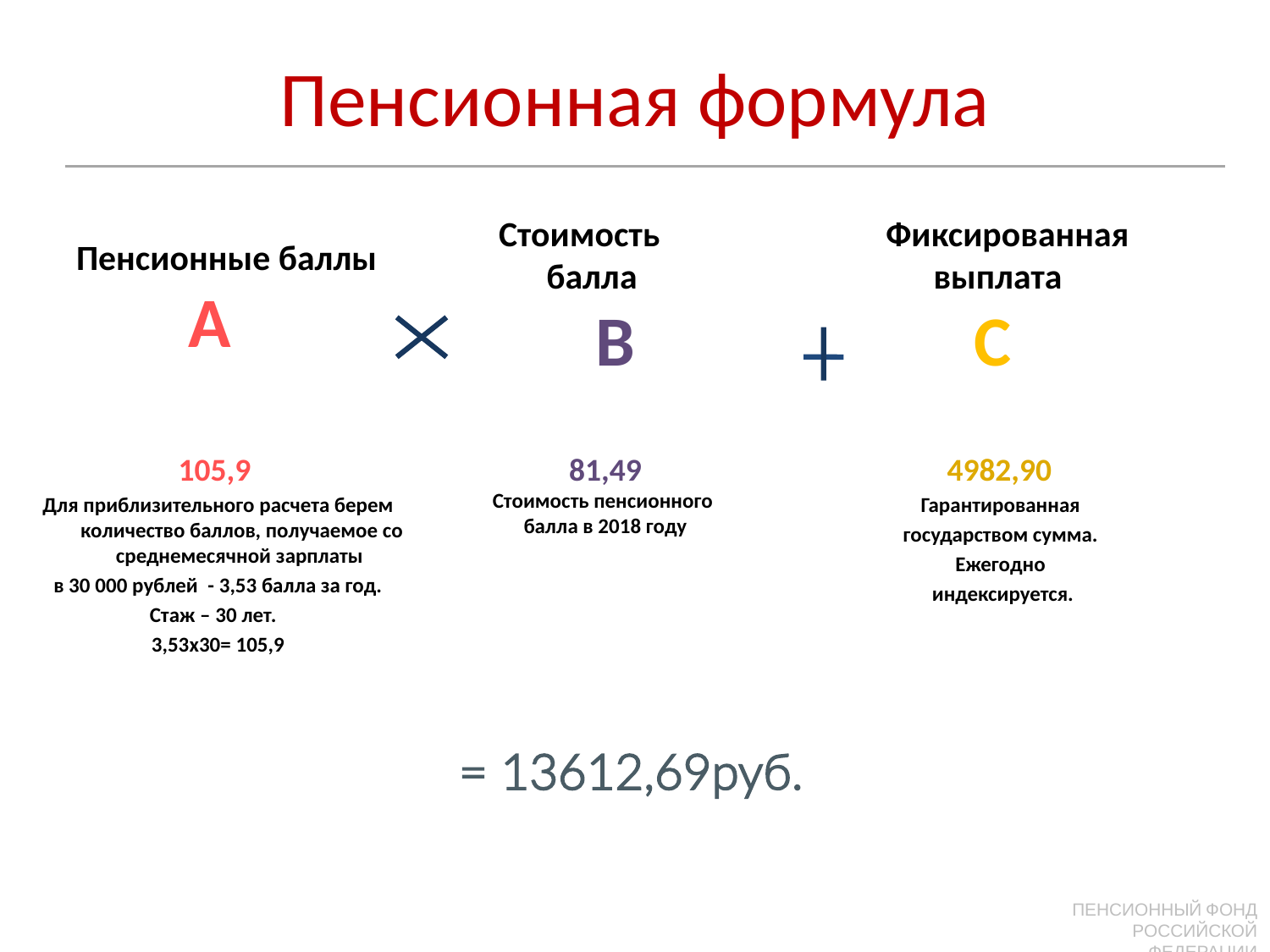

# Пенсионная формула
Стоимость балла
B
Фиксированная выплата
           C

Пенсионные баллы
              А

105,9
Для приблизительного расчета берем количество баллов, получаемое со среднемесячной зарплаты
в 30 000 рублей  - 3,53 балла за год.
Стаж – 30 лет.
3,53х30= 105,9

81,49
Стоимость пенсионного
балла в 2018 году
4982,90
Гарантированная
государством сумма.
Ежегодно
индексируется.
= 13612,69руб.